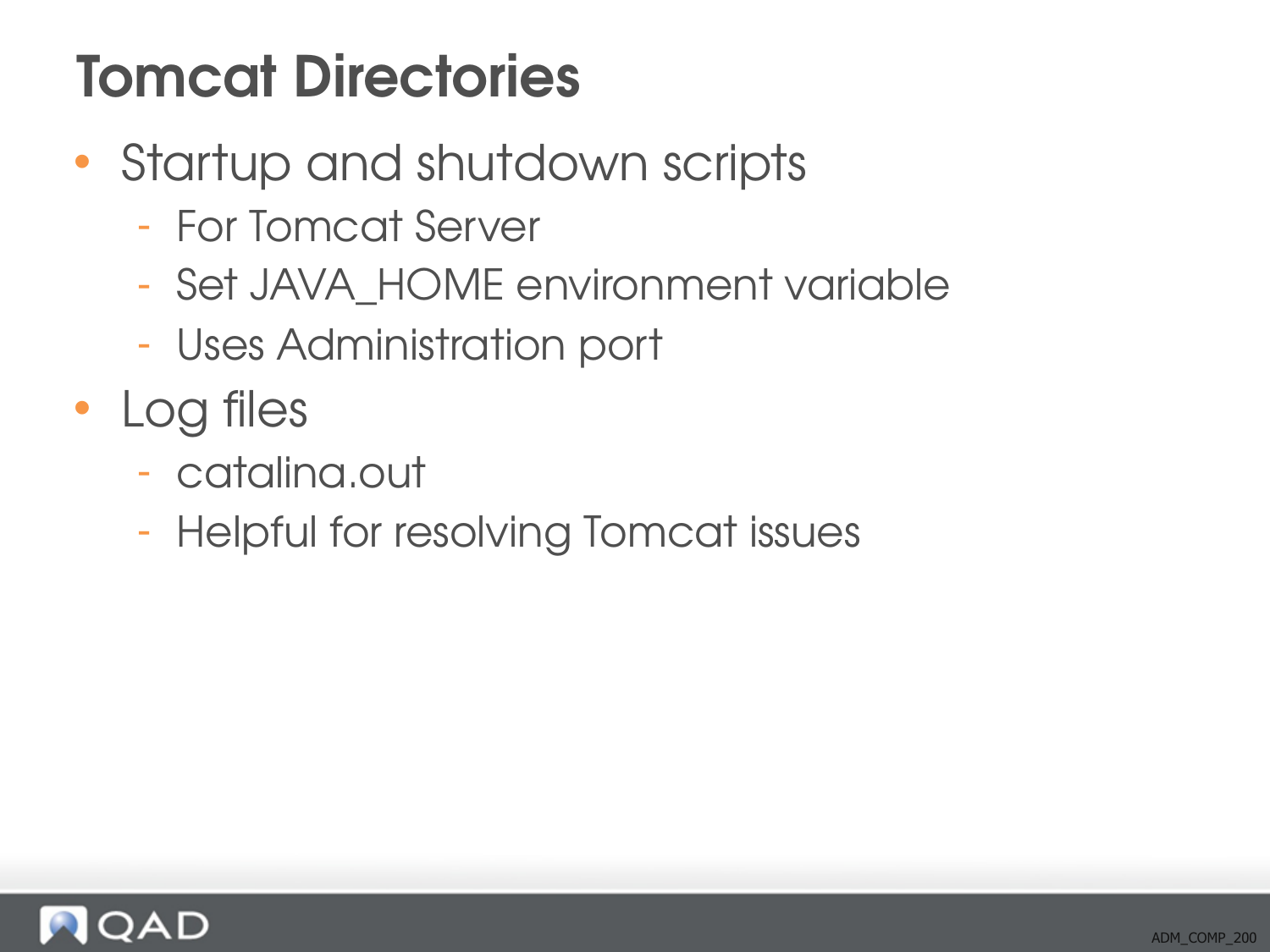

# Tomcat Directories
Startup and shutdown scripts
For Tomcat Server
Set JAVA_HOME environment variable
Uses Administration port
Log files
catalina.out
Helpful for resolving Tomcat issues
ADM_COMP_200